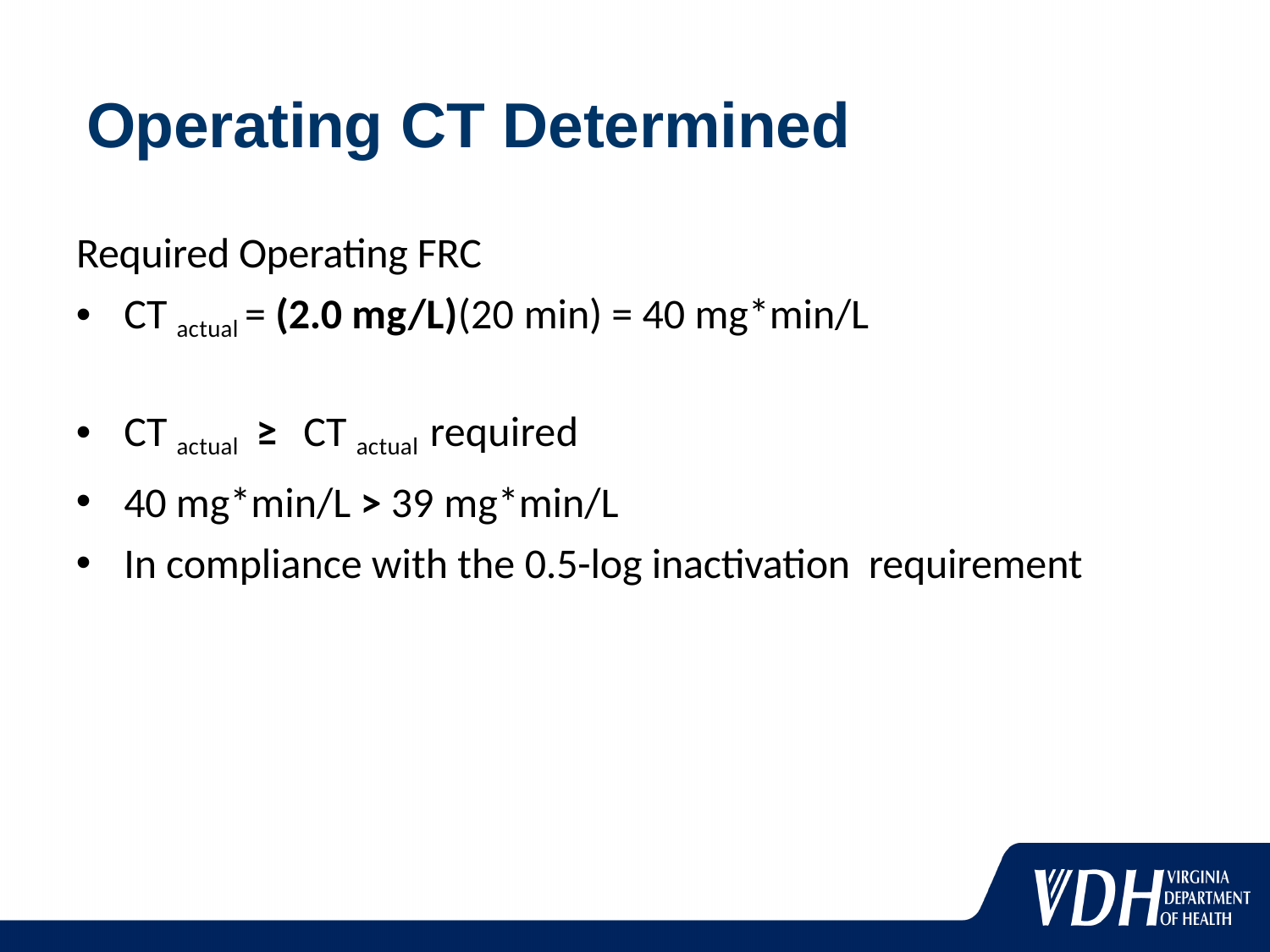

# Operating CT Determined
Required Operating FRC
CT actual = (2.0 mg/L)(20 min) = 40 mg*min/L

CT actual   ≥    CT actual  required
40 mg*min/L > 39 mg*min/L
In compliance with the 0.5-log inactivation  requirement